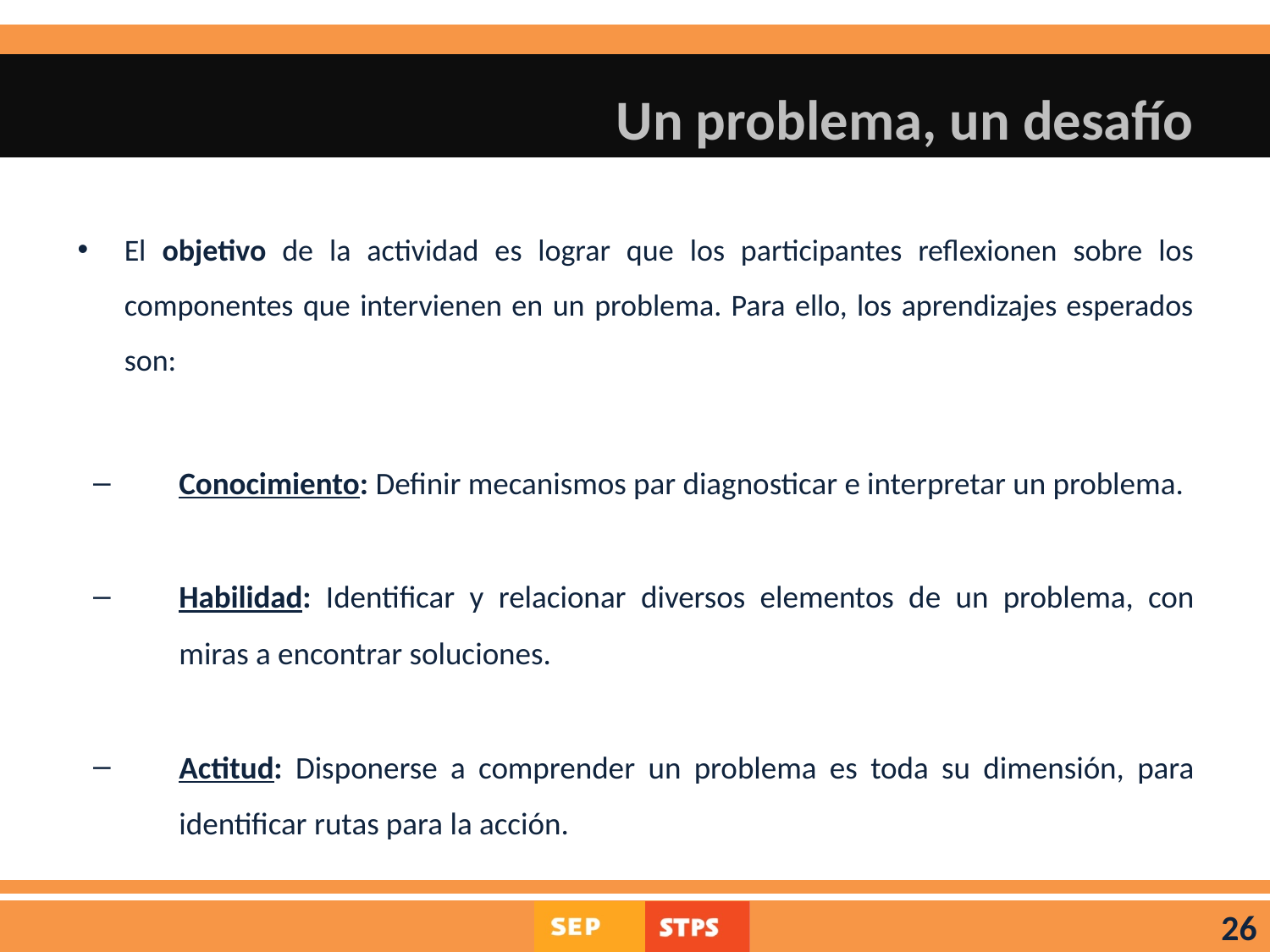

# Un problema, un desafío
El objetivo de la actividad es lograr que los participantes reflexionen sobre los componentes que intervienen en un problema. Para ello, los aprendizajes esperados son:

Conocimiento: Definir mecanismos par diagnosticar e interpretar un problema.

Habilidad: Identificar y relacionar diversos elementos de un problema, con miras a encontrar soluciones.

Actitud: Disponerse a comprender un problema es toda su dimensión, para identificar rutas para la acción.

26